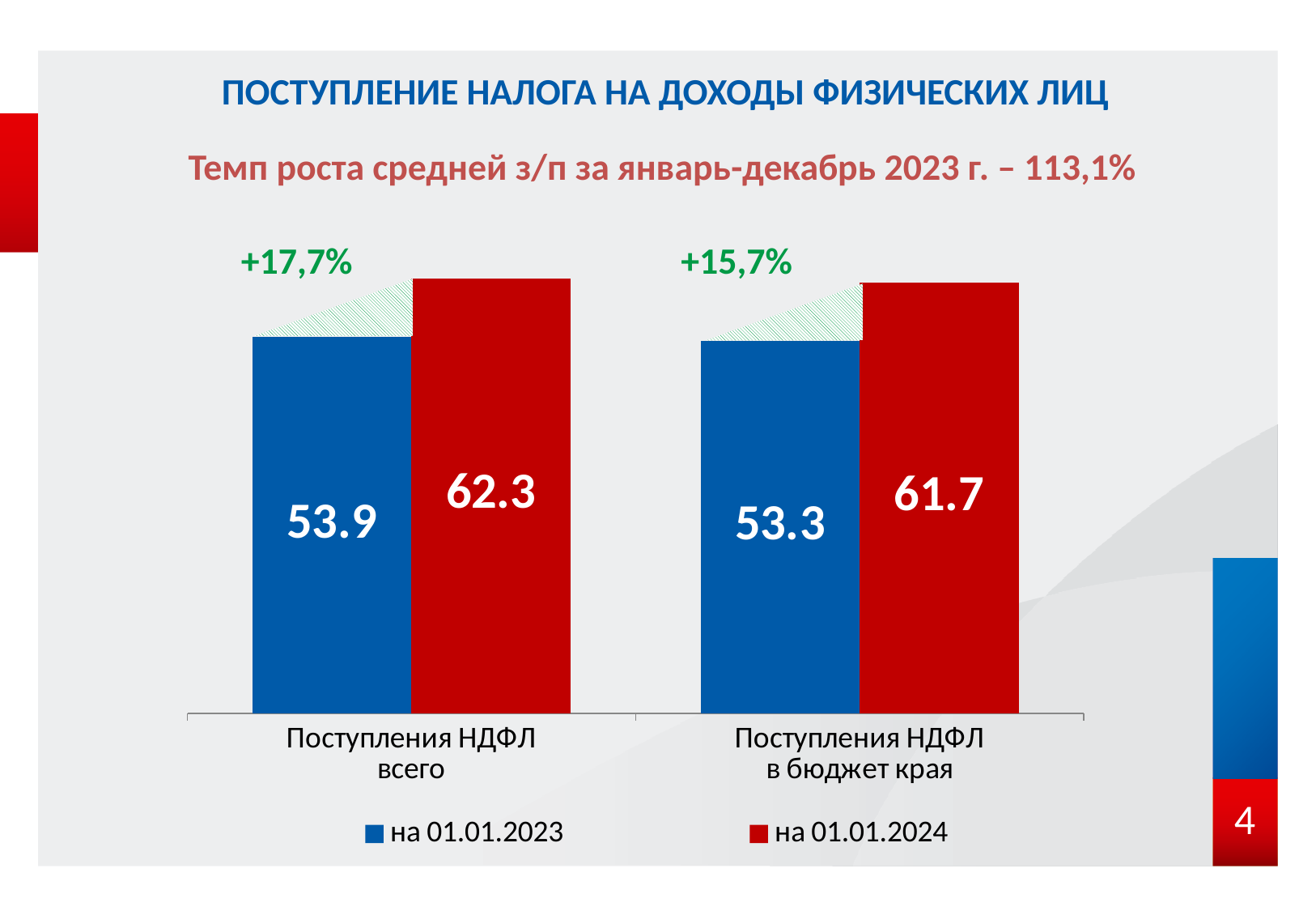

# ПОСТУПЛЕНИЕ НАЛОГА НА ДОХОДЫ ФИЗИЧЕСКИХ ЛИЦ
Темп роста средней з/п за январь-декабрь 2023 г. – 113,1%

### Chart

| Category | на 01.01.2023 | на 01.01.2024 |
|---|---|---|
| Поступления НДФЛ
всего | 53.9 | 62.3 |
| Поступления НДФЛ
в бюджет края | 53.3 | 61.7 |

+17,7%
+15,7%
4